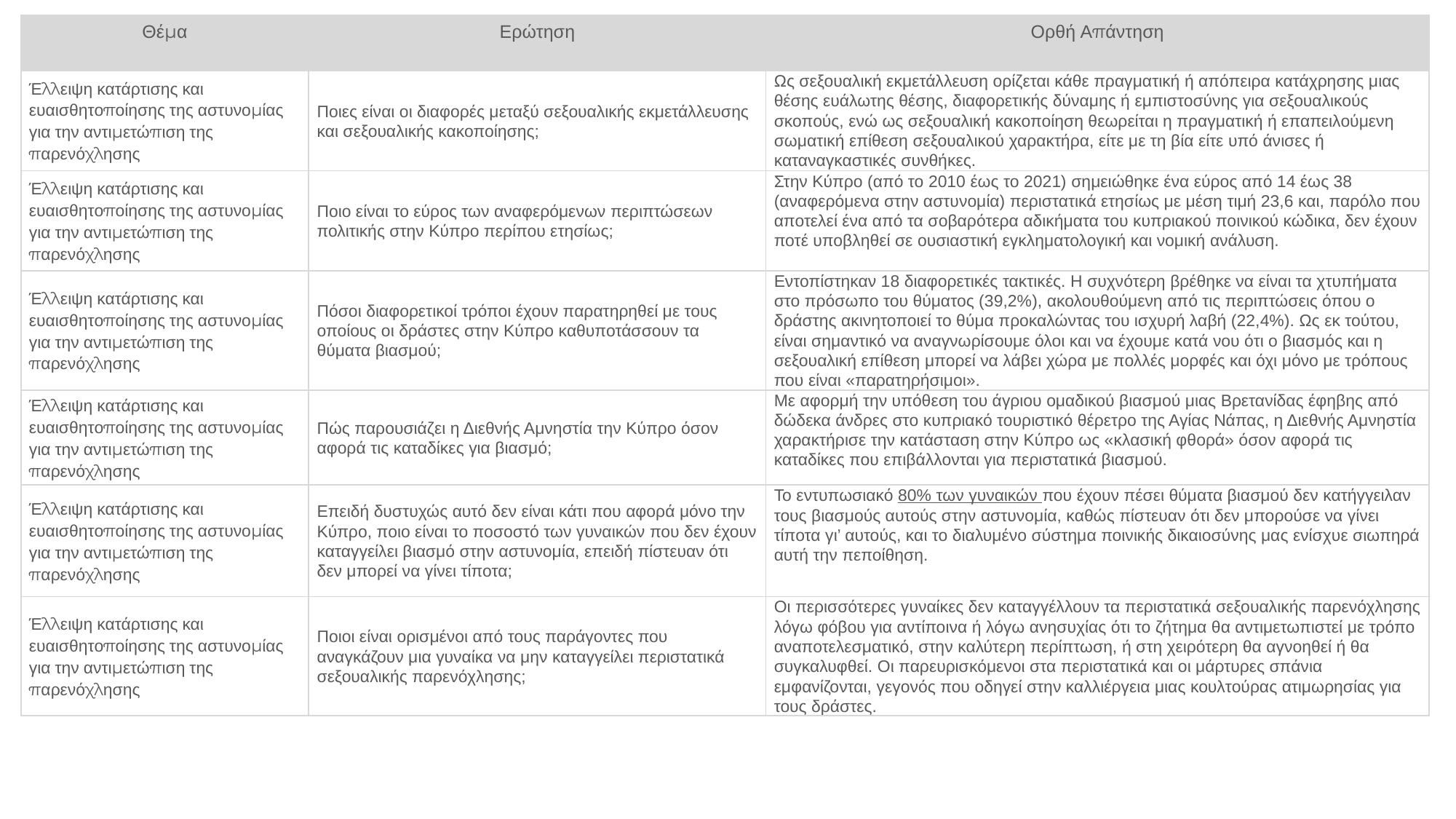

| Θέμα | Ερώτηση | Ορθή Απάντηση |
| --- | --- | --- |
| Έλλειψη κατάρτισης και ευαισθητοποίησης της αστυνομίας για την αντιμετώπιση της παρενόχλησης | Ποιες είναι οι διαφορές μεταξύ σεξουαλικής εκμετάλλευσης και σεξουαλικής κακοποίησης; | Ως σεξουαλική εκμετάλλευση ορίζεται κάθε πραγματική ή απόπειρα κατάχρησης μιας θέσης ευάλωτης θέσης, διαφορετικής δύναμης ή εμπιστοσύνης για σεξουαλικούς σκοπούς, ενώ ως σεξουαλική κακοποίηση θεωρείται η πραγματική ή επαπειλούμενη σωματική επίθεση σεξουαλικού χαρακτήρα, είτε με τη βία είτε υπό άνισες ή καταναγκαστικές συνθήκες. |
| Έλλειψη κατάρτισης και ευαισθητοποίησης της αστυνομίας για την αντιμετώπιση της παρενόχλησης | Ποιο είναι το εύρος των αναφερόμενων περιπτώσεων πολιτικής στην Κύπρο περίπου ετησίως; | Στην Κύπρο (από το 2010 έως το 2021) σημειώθηκε ένα εύρος από 14 έως 38 (αναφερόμενα στην αστυνομία) περιστατικά ετησίως με μέση τιμή 23,6 και, παρόλο που αποτελεί ένα από τα σοβαρότερα αδικήματα του κυπριακού ποινικού κώδικα, δεν έχουν ποτέ υποβληθεί σε ουσιαστική εγκληματολογική και νομική ανάλυση. |
| Έλλειψη κατάρτισης και ευαισθητοποίησης της αστυνομίας για την αντιμετώπιση της παρενόχλησης | Πόσοι διαφορετικοί τρόποι έχουν παρατηρηθεί με τους οποίους οι δράστες στην Κύπρο καθυποτάσσουν τα θύματα βιασμού; | Εντοπίστηκαν 18 διαφορετικές τακτικές. Η συχνότερη βρέθηκε να είναι τα χτυπήματα στο πρόσωπο του θύματος (39,2%), ακολουθούμενη από τις περιπτώσεις όπου ο δράστης ακινητοποιεί το θύμα προκαλώντας του ισχυρή λαβή (22,4%). Ως εκ τούτου, είναι σημαντικό να αναγνωρίσουμε όλοι και να έχουμε κατά νου ότι ο βιασμός και η σεξουαλική επίθεση μπορεί να λάβει χώρα με πολλές μορφές και όχι μόνο με τρόπους που είναι «παρατηρήσιμοι». |
| Έλλειψη κατάρτισης και ευαισθητοποίησης της αστυνομίας για την αντιμετώπιση της παρενόχλησης | Πώς παρουσιάζει η Διεθνής Αμνηστία την Κύπρο όσον αφορά τις καταδίκες για βιασμό; | Με αφορμή την υπόθεση του άγριου ομαδικού βιασμού μιας Βρετανίδας έφηβης από δώδεκα άνδρες στο κυπριακό τουριστικό θέρετρο της Αγίας Νάπας, η Διεθνής Αμνηστία χαρακτήρισε την κατάσταση στην Κύπρο ως «κλασική φθορά» όσον αφορά τις καταδίκες που επιβάλλονται για περιστατικά βιασμού. |
| Έλλειψη κατάρτισης και ευαισθητοποίησης της αστυνομίας για την αντιμετώπιση της παρενόχλησης | Επειδή δυστυχώς αυτό δεν είναι κάτι που αφορά μόνο την Κύπρο, ποιο είναι το ποσοστό των γυναικών που δεν έχουν καταγγείλει βιασμό στην αστυνομία, επειδή πίστευαν ότι δεν μπορεί να γίνει τίποτα; | Το εντυπωσιακό 80% των γυναικών που έχουν πέσει θύματα βιασμού δεν κατήγγειλαν τους βιασμούς αυτούς στην αστυνομία, καθώς πίστευαν ότι δεν μπορούσε να γίνει τίποτα γι’ αυτούς, και το διαλυμένο σύστημα ποινικής δικαιοσύνης μας ενίσχυε σιωπηρά αυτή την πεποίθηση. |
| Έλλειψη κατάρτισης και ευαισθητοποίησης της αστυνομίας για την αντιμετώπιση της παρενόχλησης | Ποιοι είναι ορισμένοι από τους παράγοντες που αναγκάζουν μια γυναίκα να μην καταγγείλει περιστατικά σεξουαλικής παρενόχλησης; | Οι περισσότερες γυναίκες δεν καταγγέλλουν τα περιστατικά σεξουαλικής παρενόχλησης λόγω φόβου για αντίποινα ή λόγω ανησυχίας ότι το ζήτημα θα αντιμετωπιστεί με τρόπο αναποτελεσματικό, στην καλύτερη περίπτωση, ή στη χειρότερη θα αγνοηθεί ή θα συγκαλυφθεί. Οι παρευρισκόμενοι στα περιστατικά και οι μάρτυρες σπάνια εμφανίζονται, γεγονός που οδηγεί στην καλλιέργεια μιας κουλτούρας ατιμωρησίας για τους δράστες. |